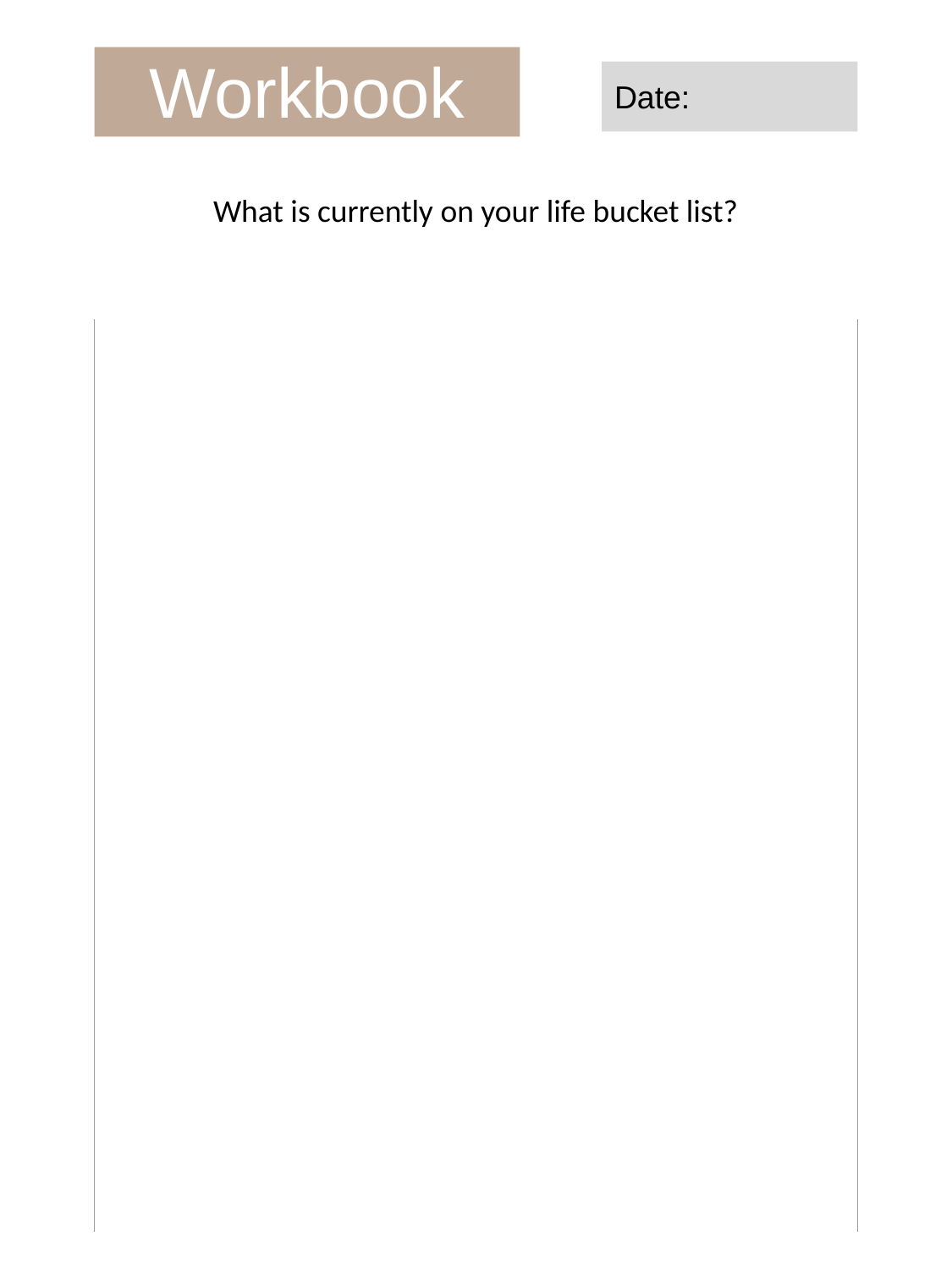

Workbook

Date:
What is currently on your life bucket list?
|  |
| --- |
|  |
|  |
|  |
|  |
|  |
|  |
|  |
|  |
|  |
|  |
|  |
|  |
|  |
|  |
|  |
|  |
|  |
|  |
|  |
|  |
|  |